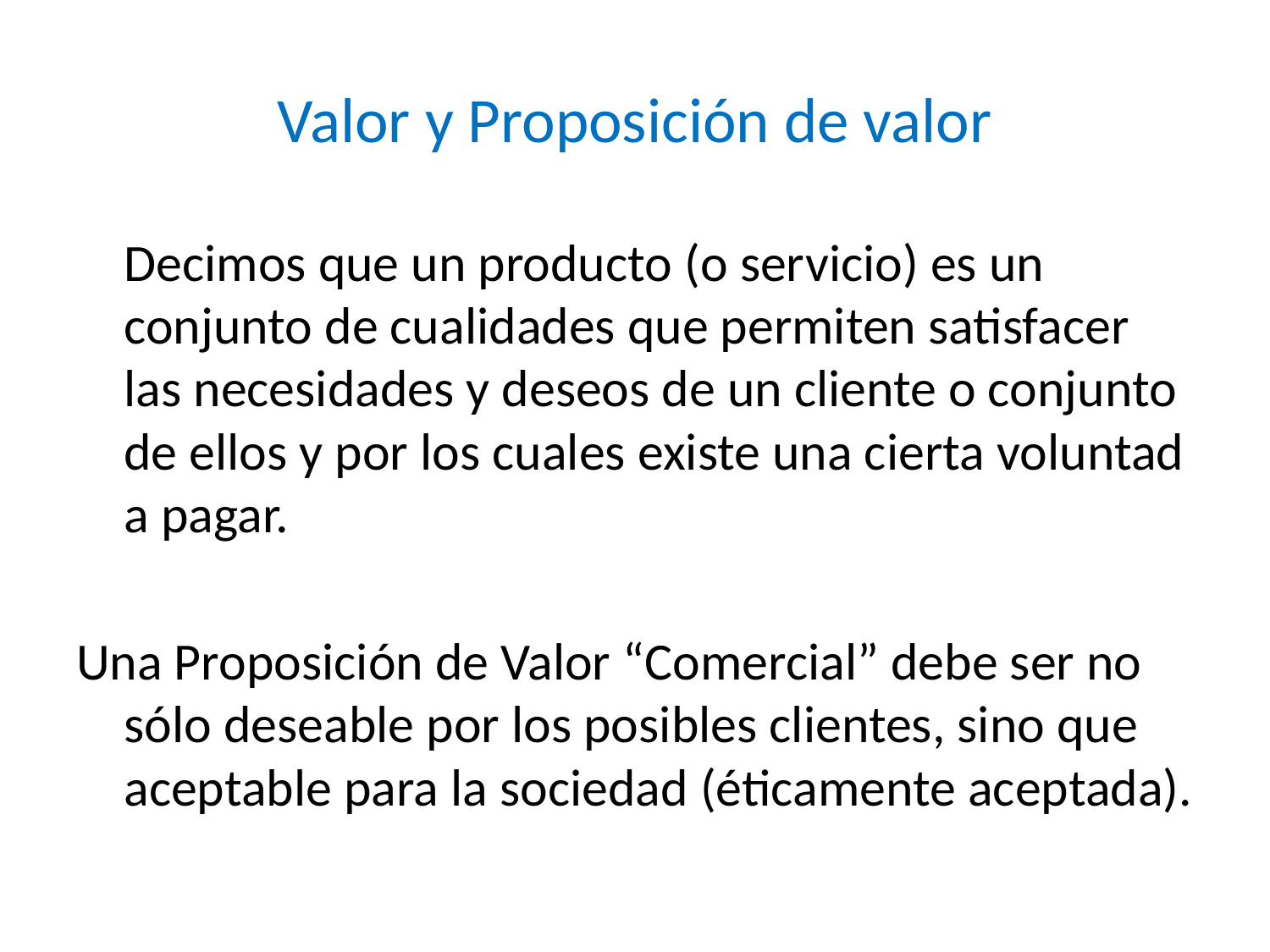

# Valor y Proposición de valor
	Decimos que un producto (o servicio) es un conjunto de cualidades que permiten satisfacer las necesidades y deseos de un cliente o conjunto de ellos y por los cuales existe una cierta voluntad a pagar.

Una Proposición de Valor “Comercial” debe ser no sólo deseable por los posibles clientes, sino que aceptable para la sociedad (éticamente aceptada).